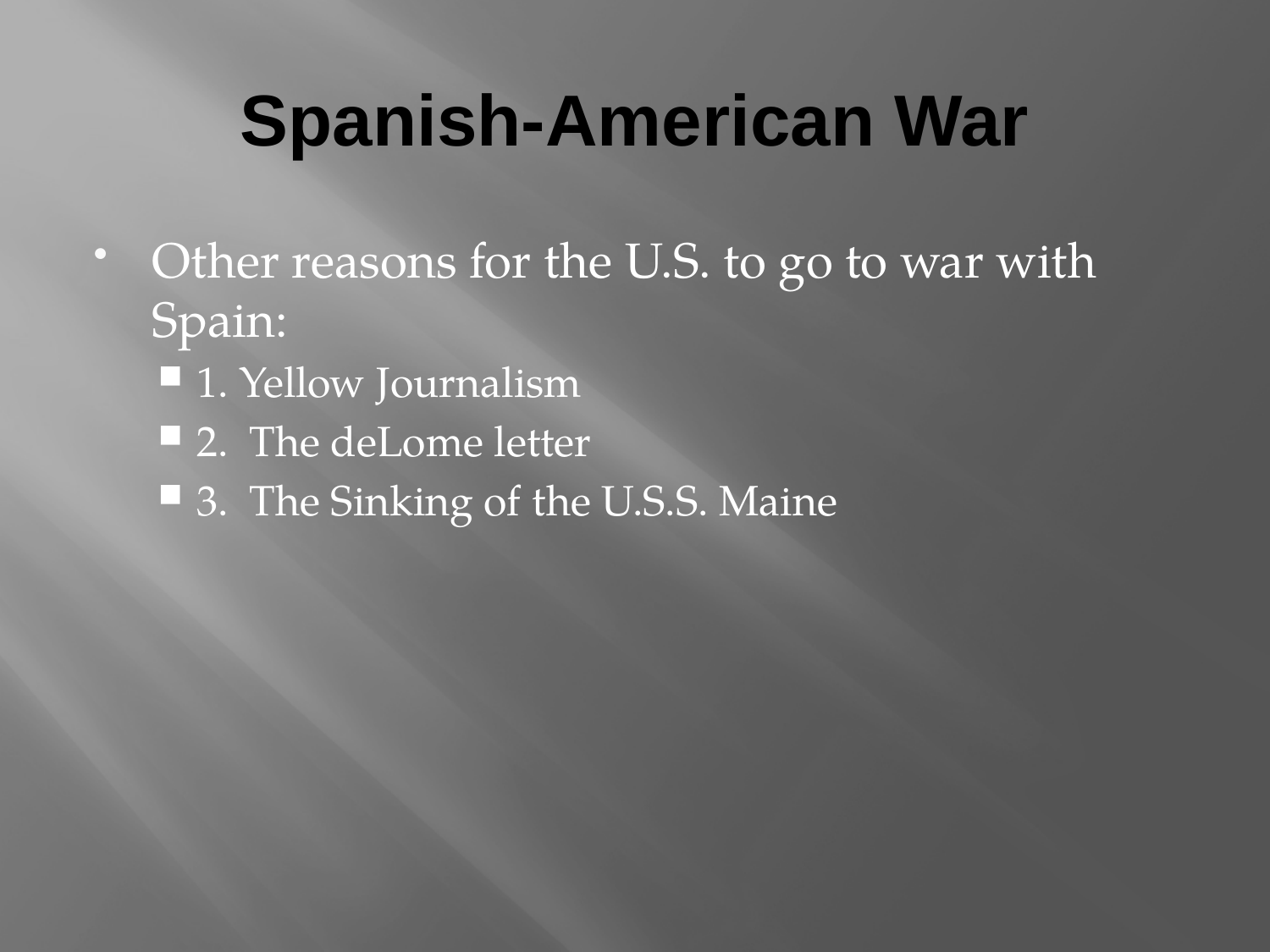

# Spanish-American War
Other reasons for the U.S. to go to war with Spain:
1. Yellow Journalism
2.  The deLome letter
3.  The Sinking of the U.S.S. Maine